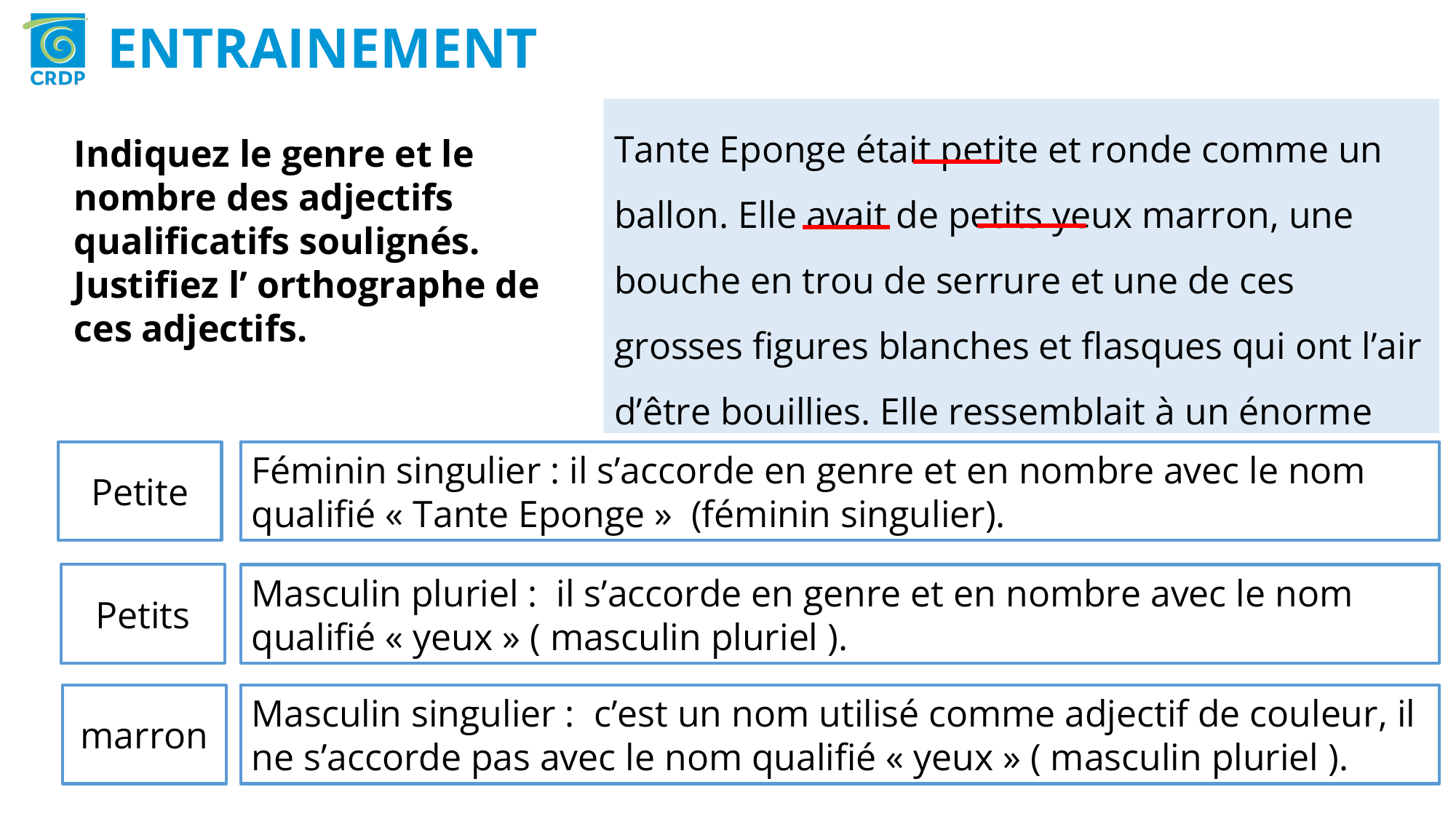

ENTRAINEMENT
Tante Eponge était petite et ronde comme un ballon. Elle avait de petits yeux marron, une bouche en trou de serrure et une de ces grosses figures blanches et flasques qui ont l’air d’être bouillies. Elle ressemblait à un énorme chou blanc cuit à l’eau.

Indiquez le genre et le nombre des adjectifs qualificatifs soulignés.
Justifiez l’ orthographe de ces adjectifs.

Petite
Féminin singulier : il s’accorde en genre et en nombre avec le nom qualifié « Tante Eponge »  (féminin singulier).
Petits
Masculin pluriel :  il s’accorde en genre et en nombre avec le nom qualifié « yeux » ( masculin pluriel ).
marron
Masculin singulier :  c’est un nom utilisé comme adjectif de couleur, il ne s’accorde pas avec le nom qualifié « yeux » ( masculin pluriel ).